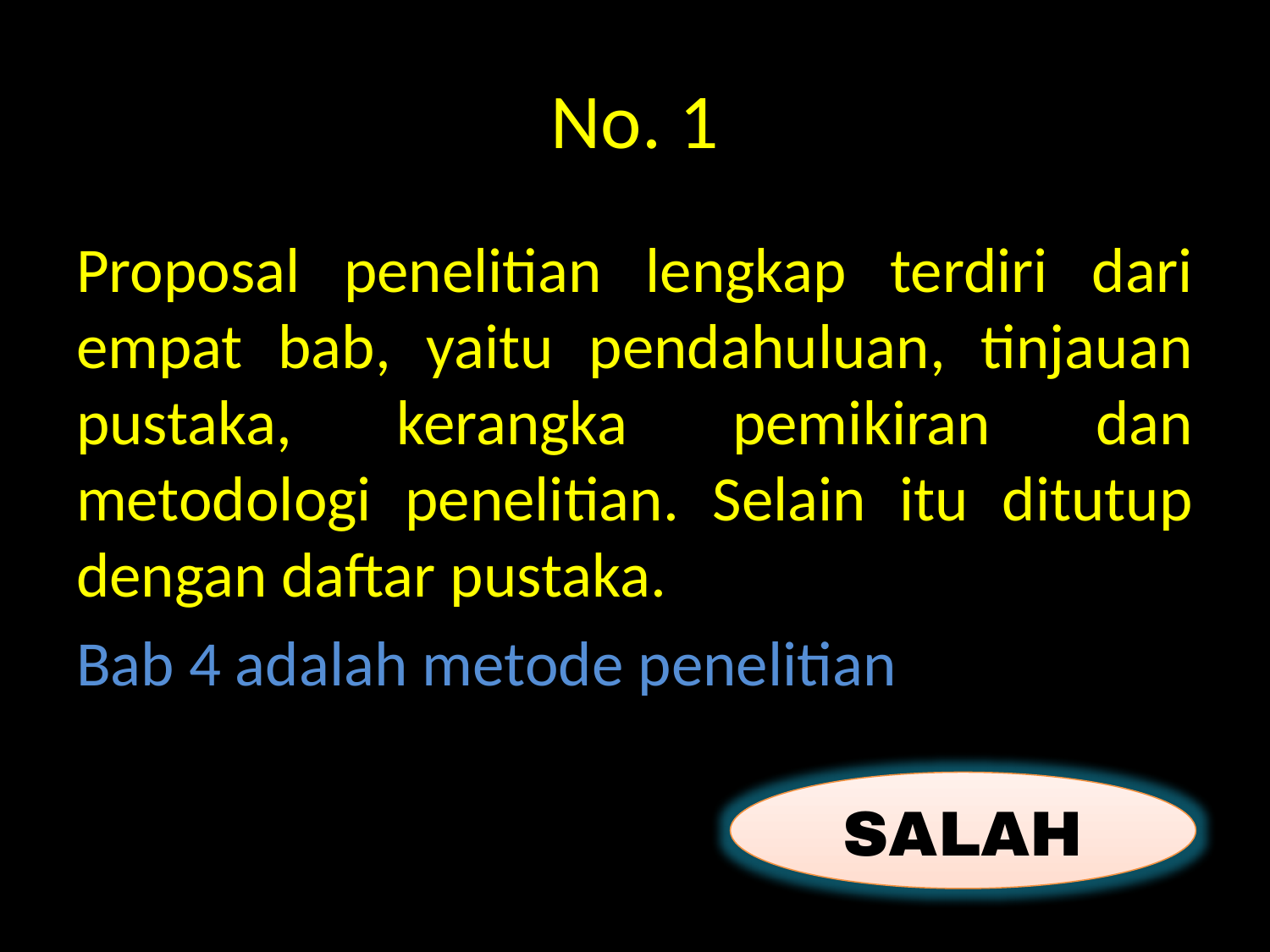

# No. 1
Proposal penelitian lengkap terdiri dari empat bab, yaitu pendahuluan, tinjauan pustaka, kerangka pemikiran dan metodologi penelitian. Selain itu ditutup dengan daftar pustaka.
Bab 4 adalah metode penelitian

SALAH